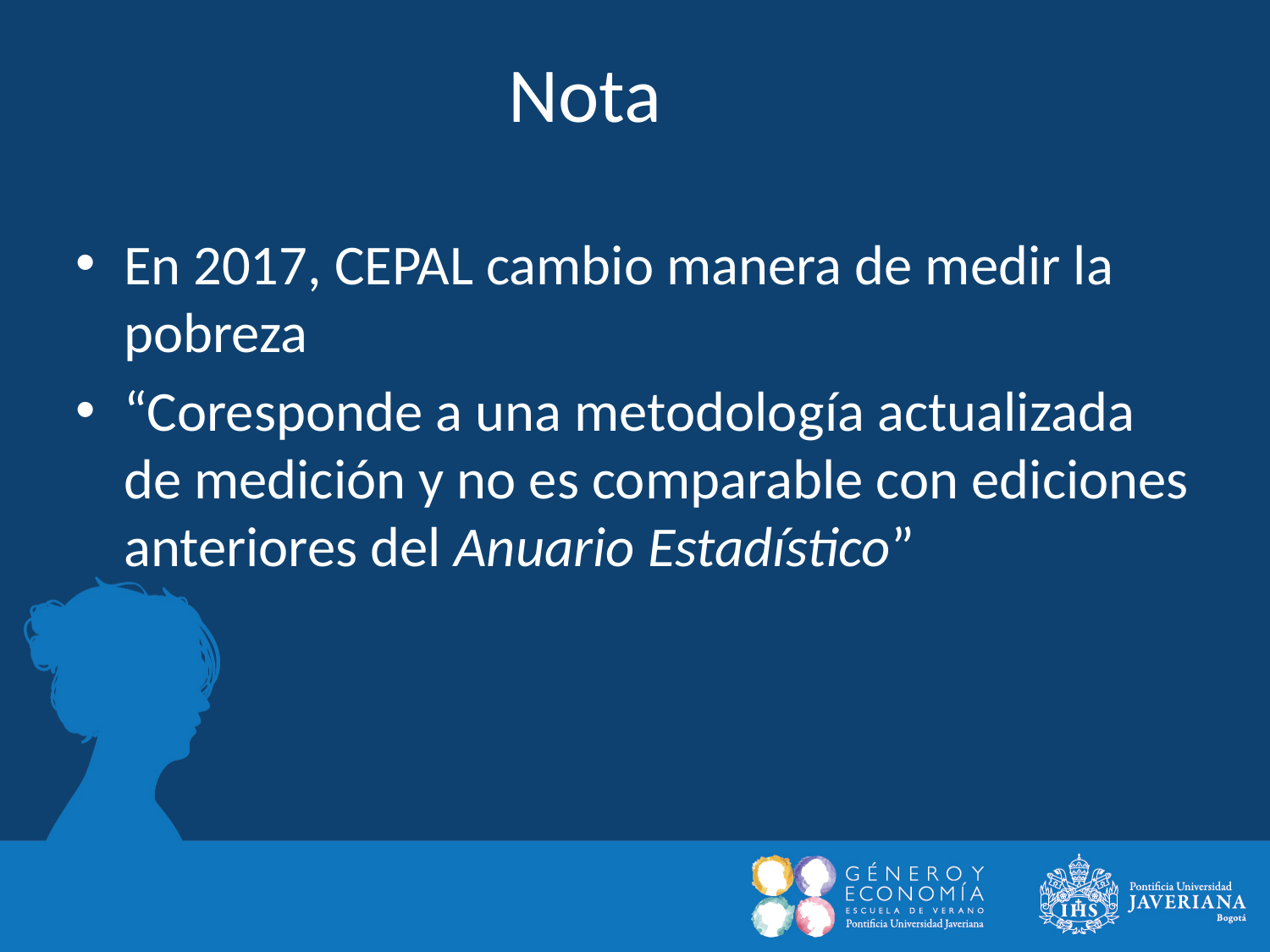

Nota
En 2017, CEPAL cambio manera de medir la pobreza
“Coresponde a una metodología actualizada de medición y no es comparable con ediciones anteriores del Anuario Estadístico”